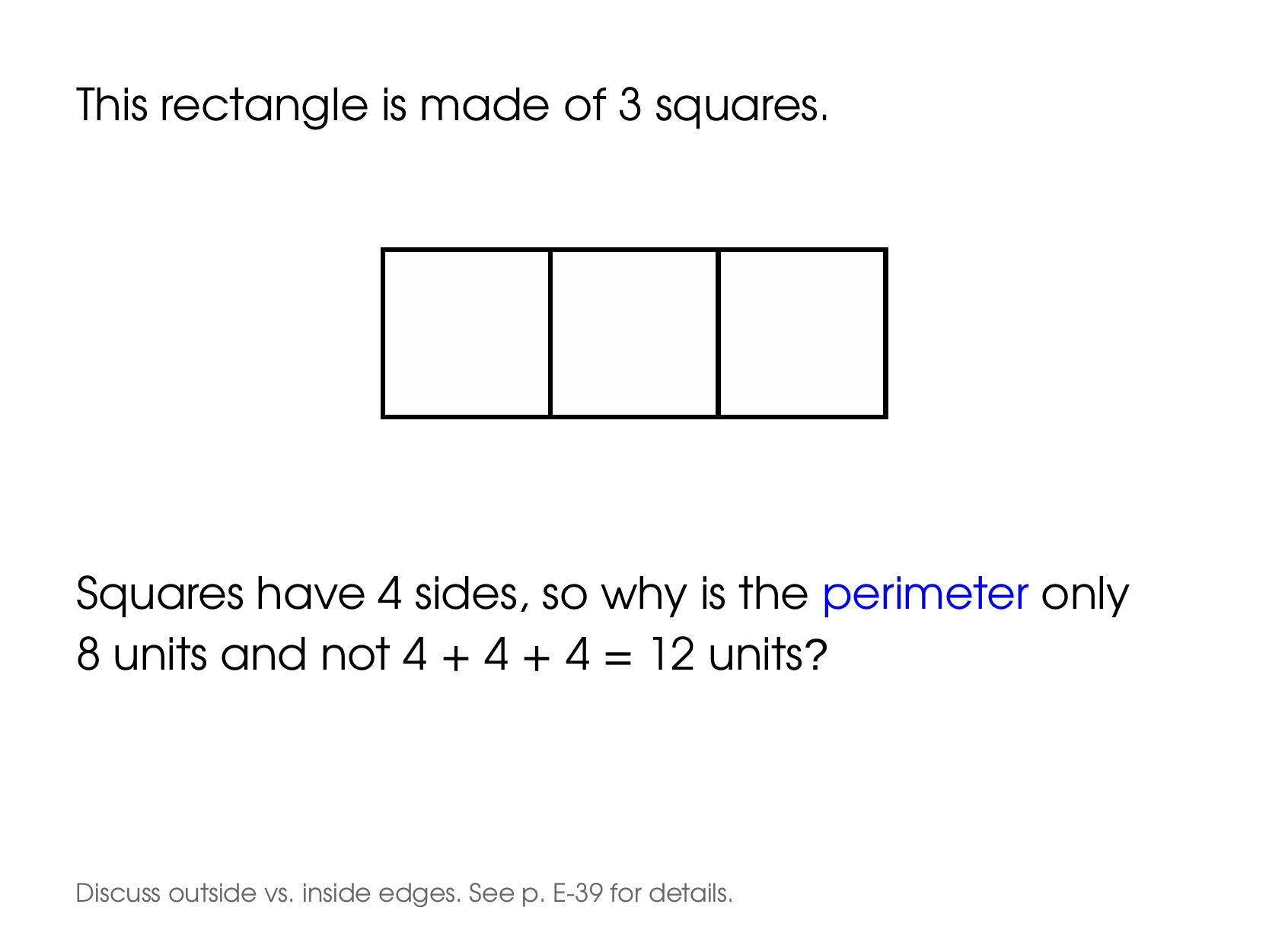

This rectangle is made of 3 squares.

Squares have 4 sides, so why is the perimeter only
8 units and not 4 + 4 + 4 = 12 units?
Discuss outside vs. inside edges. See p. E-39 for details.